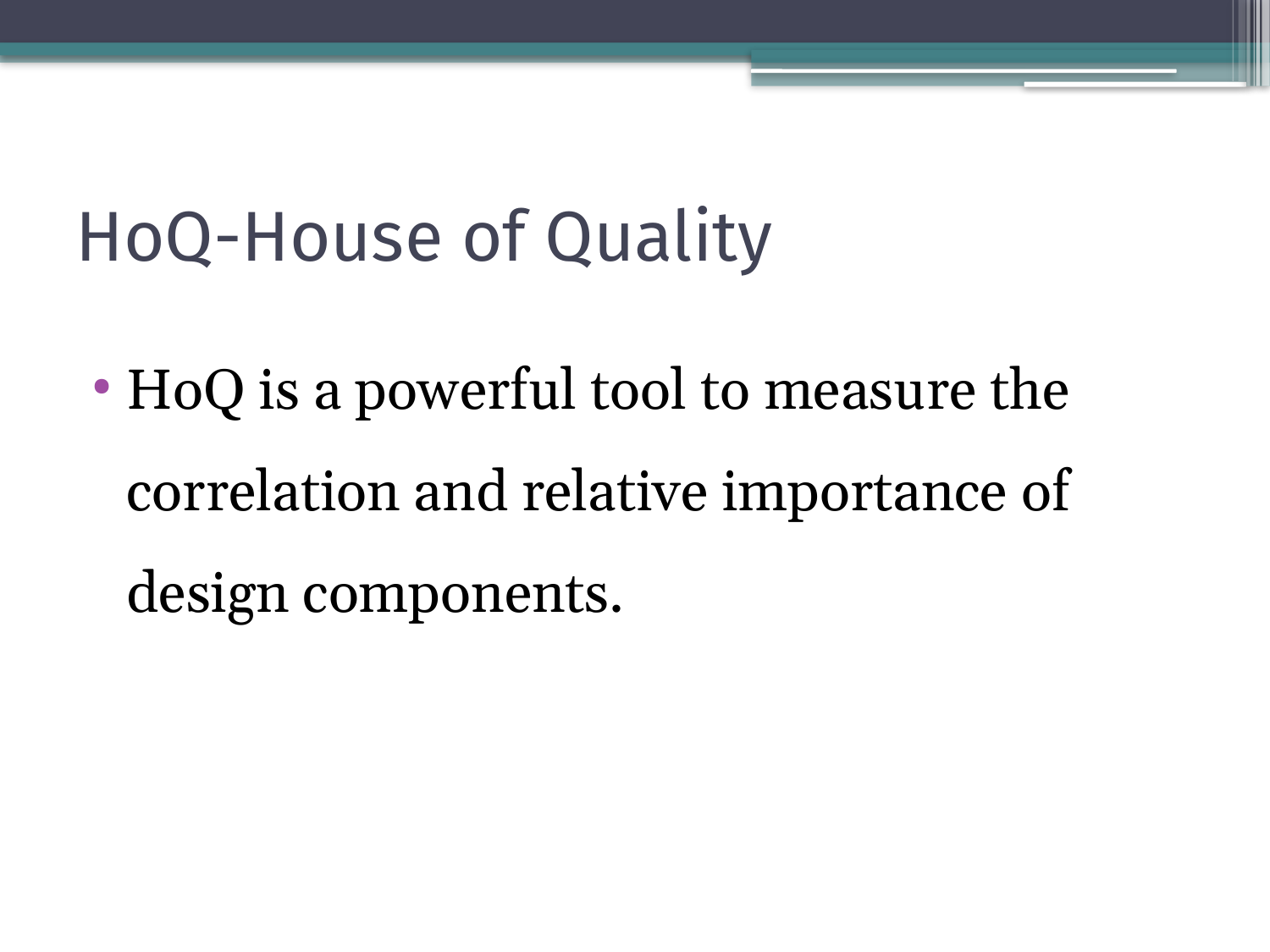

# HoQ-House of Quality
HoQ is a powerful tool to measure the correlation and relative importance of design components.